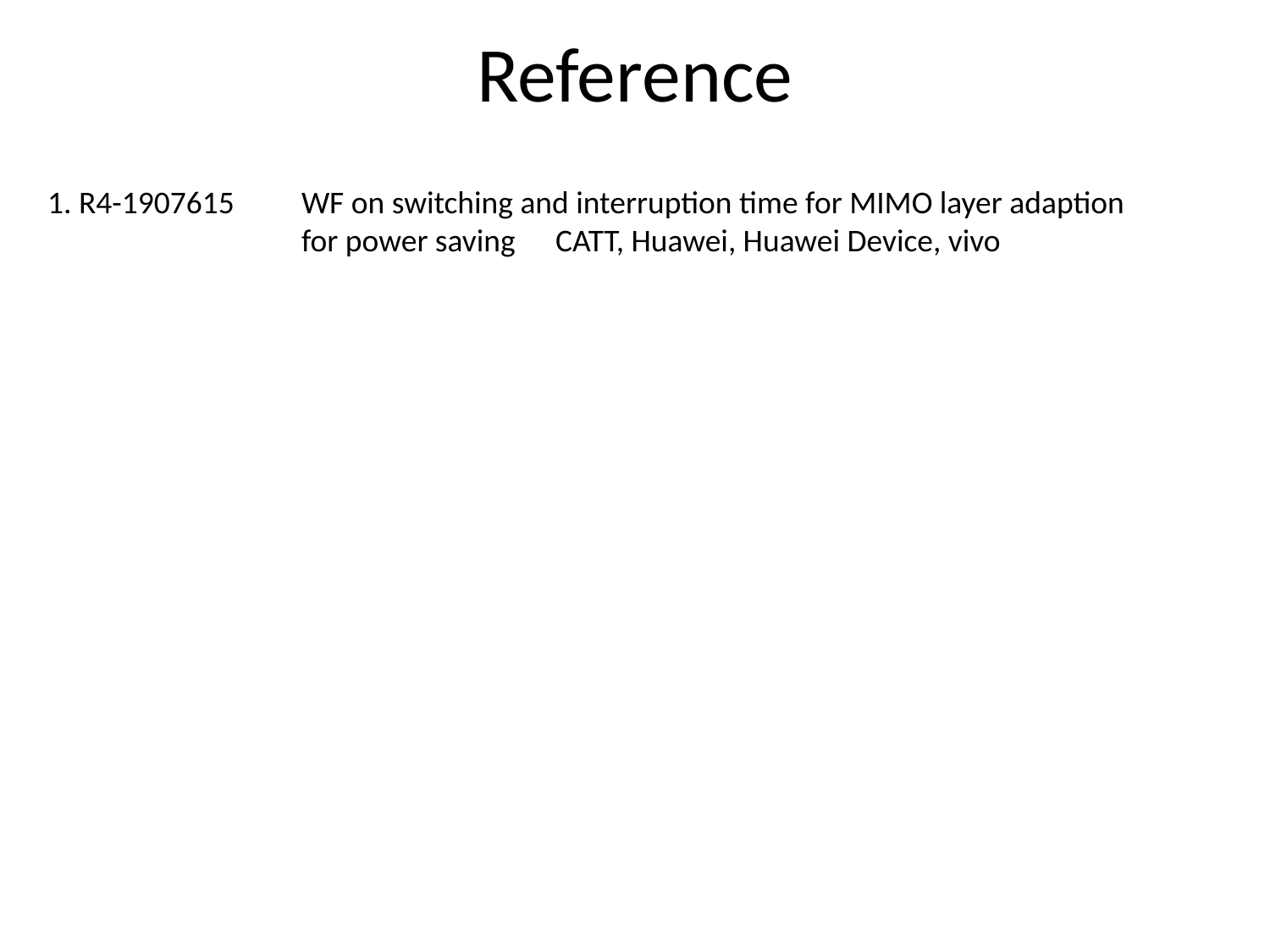

# Reference
1. R4-1907615	WF on switching and interruption time for MIMO layer adaption 		for power saving	CATT, Huawei, Huawei Device, vivo